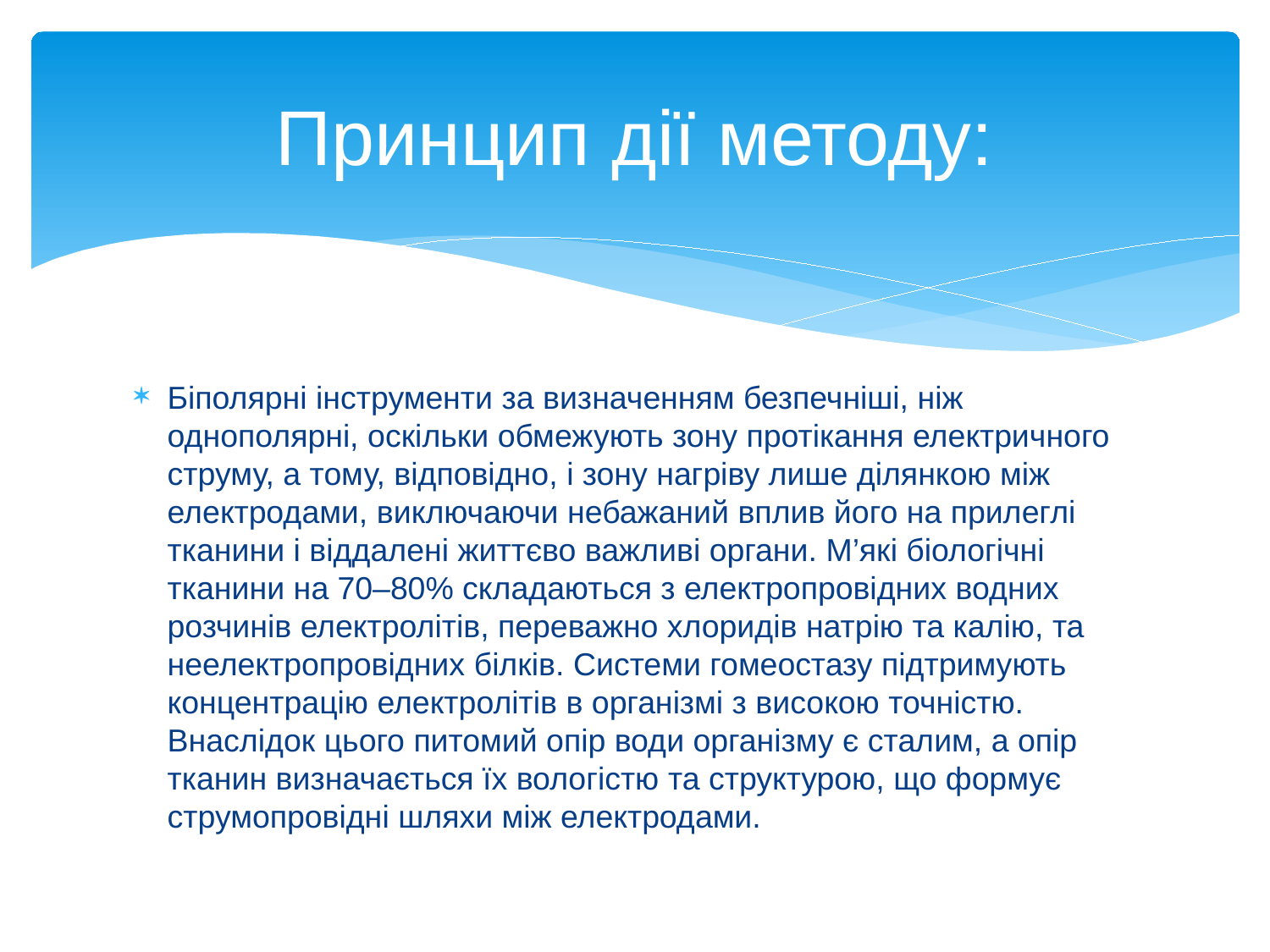

# Принцип дії методу:
Біполярні інструменти за визначенням безпечніші, ніж однополярні, оскільки обмежують зону протікання електричного струму, а тому, відповідно, і зону нагріву лише ділянкою між електродами, виключаючи небажаний вплив його на прилеглі тканини і віддалені життєво важливі органи. М’які біологічні тканини на 70–80% складаються з електропровідних водних розчинів електролітів, переважно хлоридів натрію та калію, та неелектропровідних білків. Системи гомеостазу підтримують  концентрацію електролітів в організмі з високою точністю. Внаслідок цього питомий опір води організму є сталим, а опір тканин визначається їх вологістю та структурою, що формує струмопровідні шляхи між електродами.